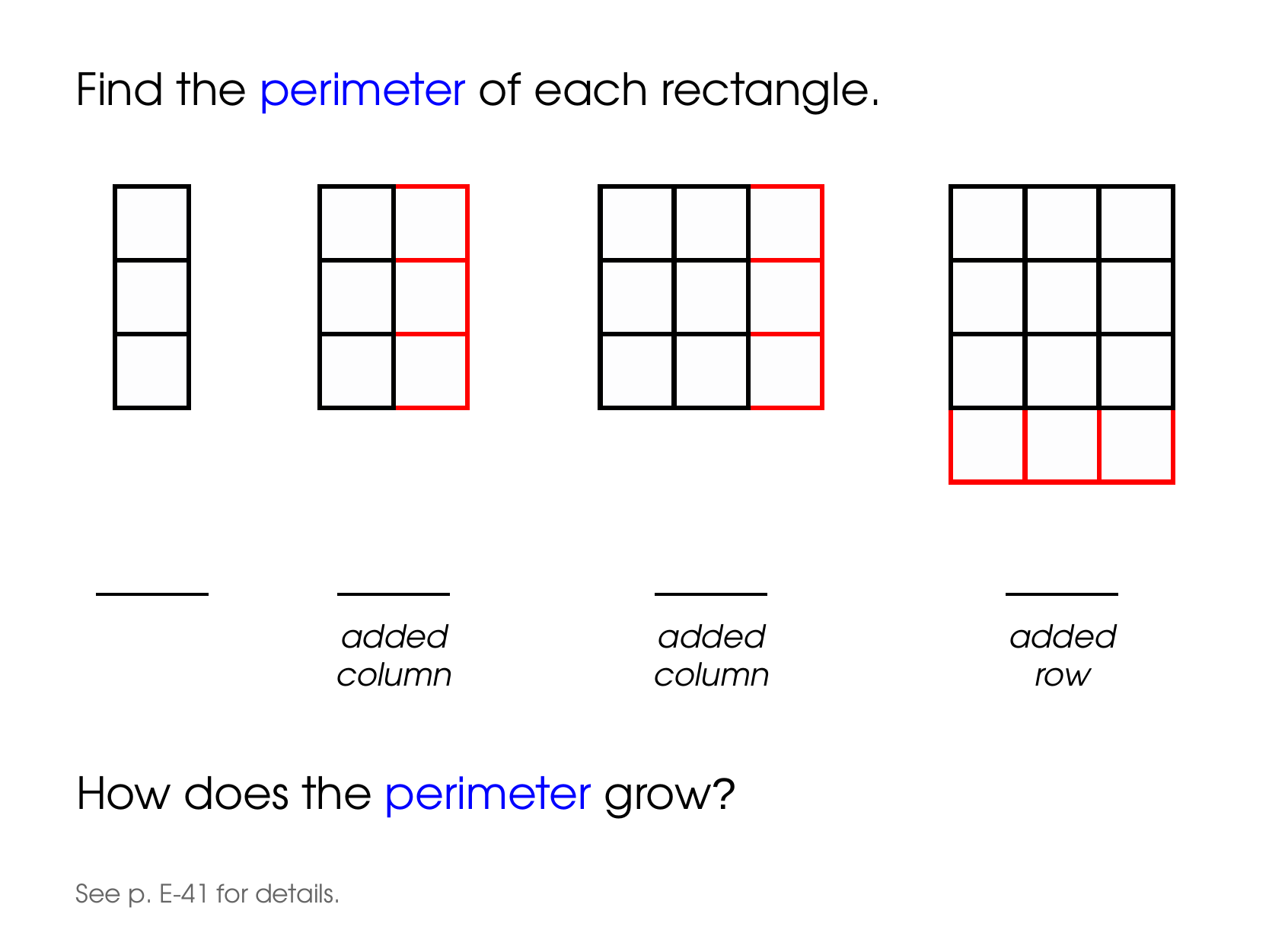

Find the perimeter of each rectangle.

added column

added column

added row
How does the perimeter grow?
See p. E-41 for details.